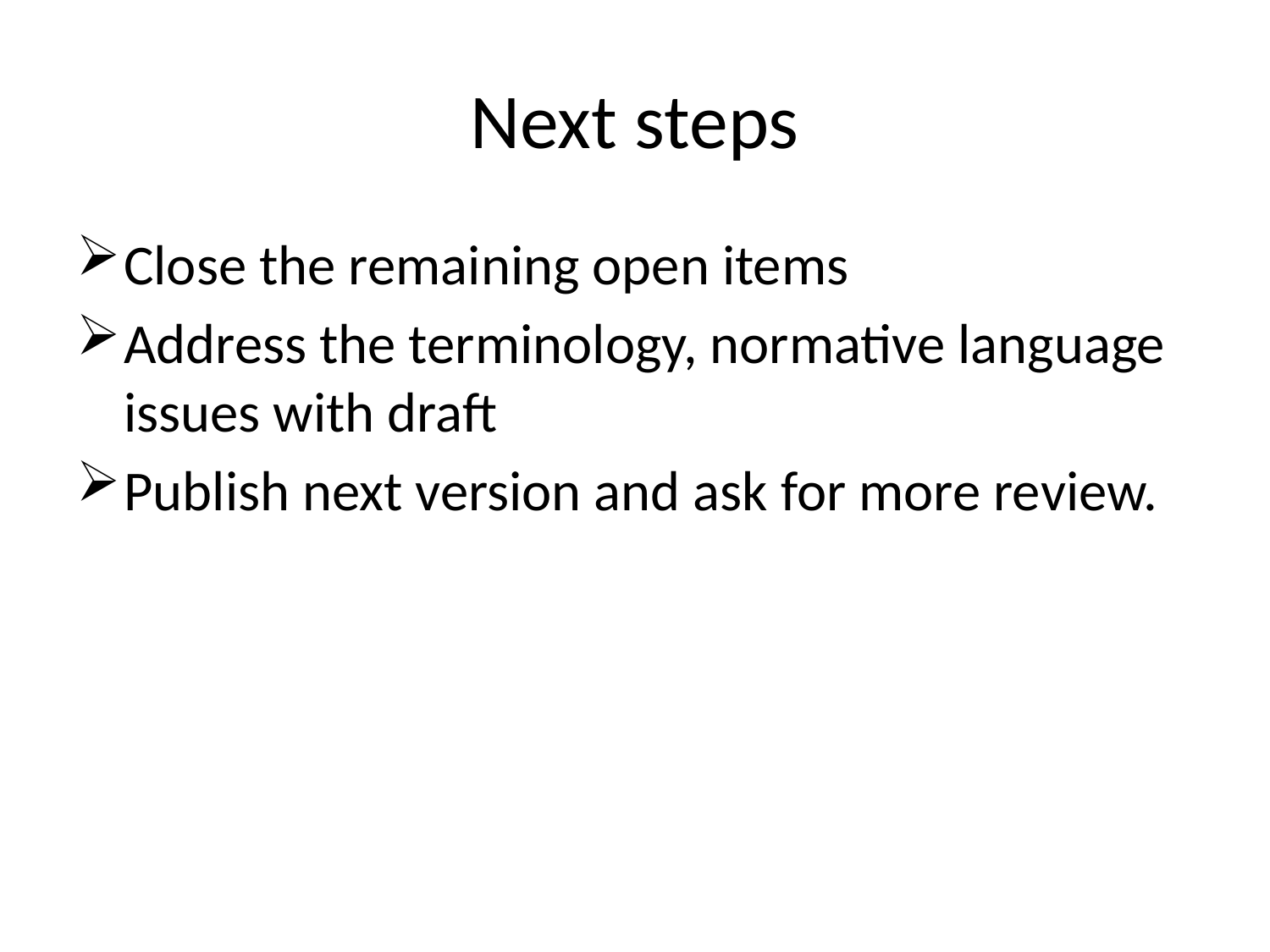

# Next steps
Close the remaining open items
Address the terminology, normative language issues with draft
Publish next version and ask for more review.